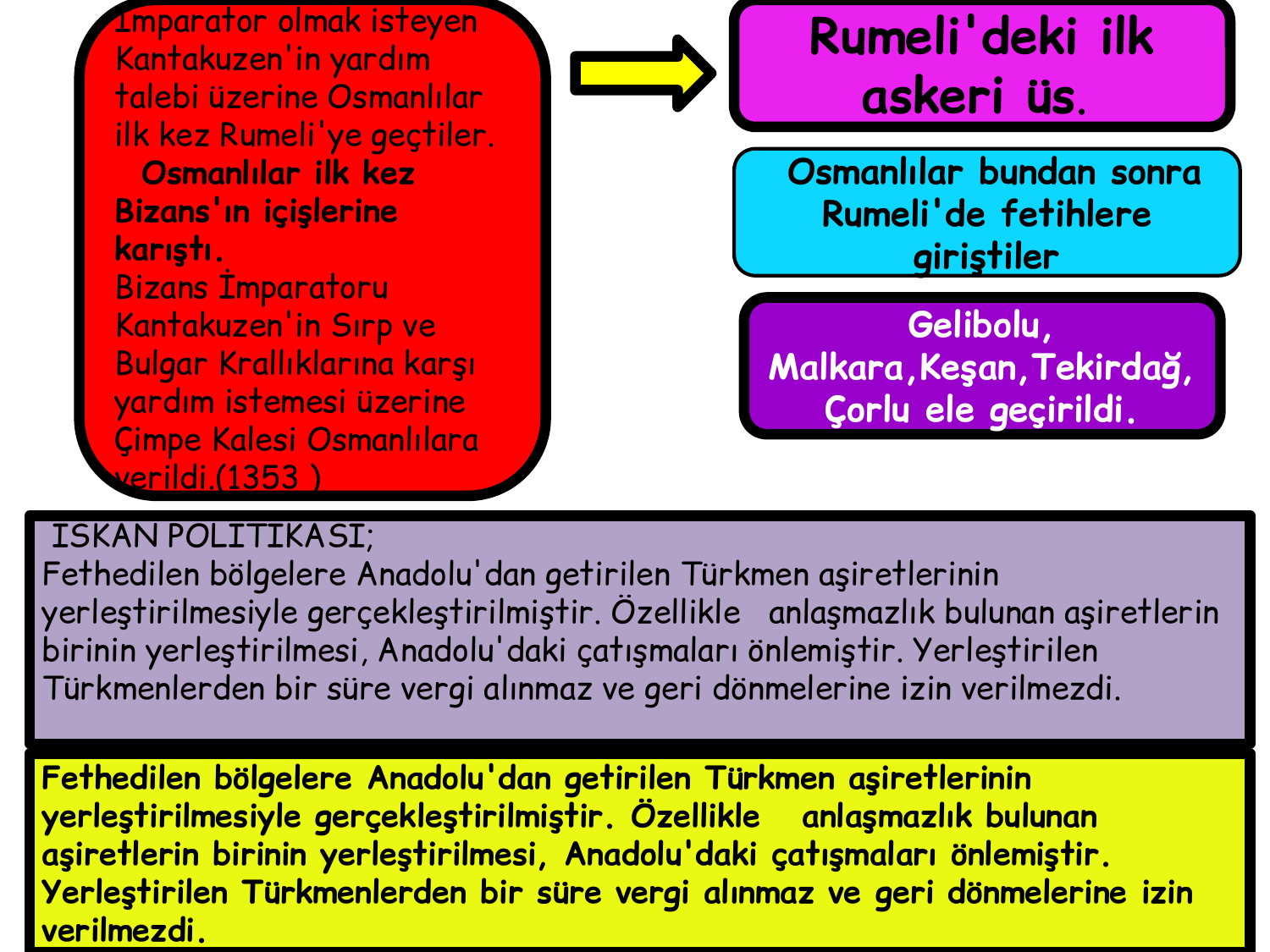

İmparator olmak isteyen Kantakuzen'in yardım talebi üzerine Osmanlılar ilk kez Rumeli'ye geçtiler.   Osmanlılar ilk kez Bizans'ın içişlerine karıştı.
Bizans İmparatoru Kantakuzen'in Sırp ve Bulgar Krallıklarına karşı yardım istemesi üzerine Çimpe Kalesi Osmanlılara verildi.(1353 )
Rumeli'deki ilk askeri üs.

 Osmanlılar bundan sonra Rumeli'de fetihlere giriştiler
Gelibolu, Malkara,Keşan,Tekirdağ,Çorlu ele geçirildi.
 İSKÂN POLİTİKASI;
Fethedilen bölgelere Anadolu'dan getirilen Türkmen aşiretlerinin yerleştirilmesiyle gerçekleştirilmiştir. Özellikle   anlaşmazlık bulunan aşiretlerin birinin yerleştirilmesi, Anadolu'daki çatışmaları önlemiştir. Yerleştirilen Türkmenlerden bir süre vergi alınmaz ve geri dönmelerine izin verilmezdi.

Fethedilen bölgelere Anadolu'dan getirilen Türkmen aşiretlerinin yerleştirilmesiyle gerçekleştirilmiştir. Özellikle   anlaşmazlık bulunan aşiretlerin birinin yerleştirilmesi, Anadolu'daki çatışmaları önlemiştir. Yerleştirilen Türkmenlerden bir süre vergi alınmaz ve geri dönmelerine izin verilmezdi.